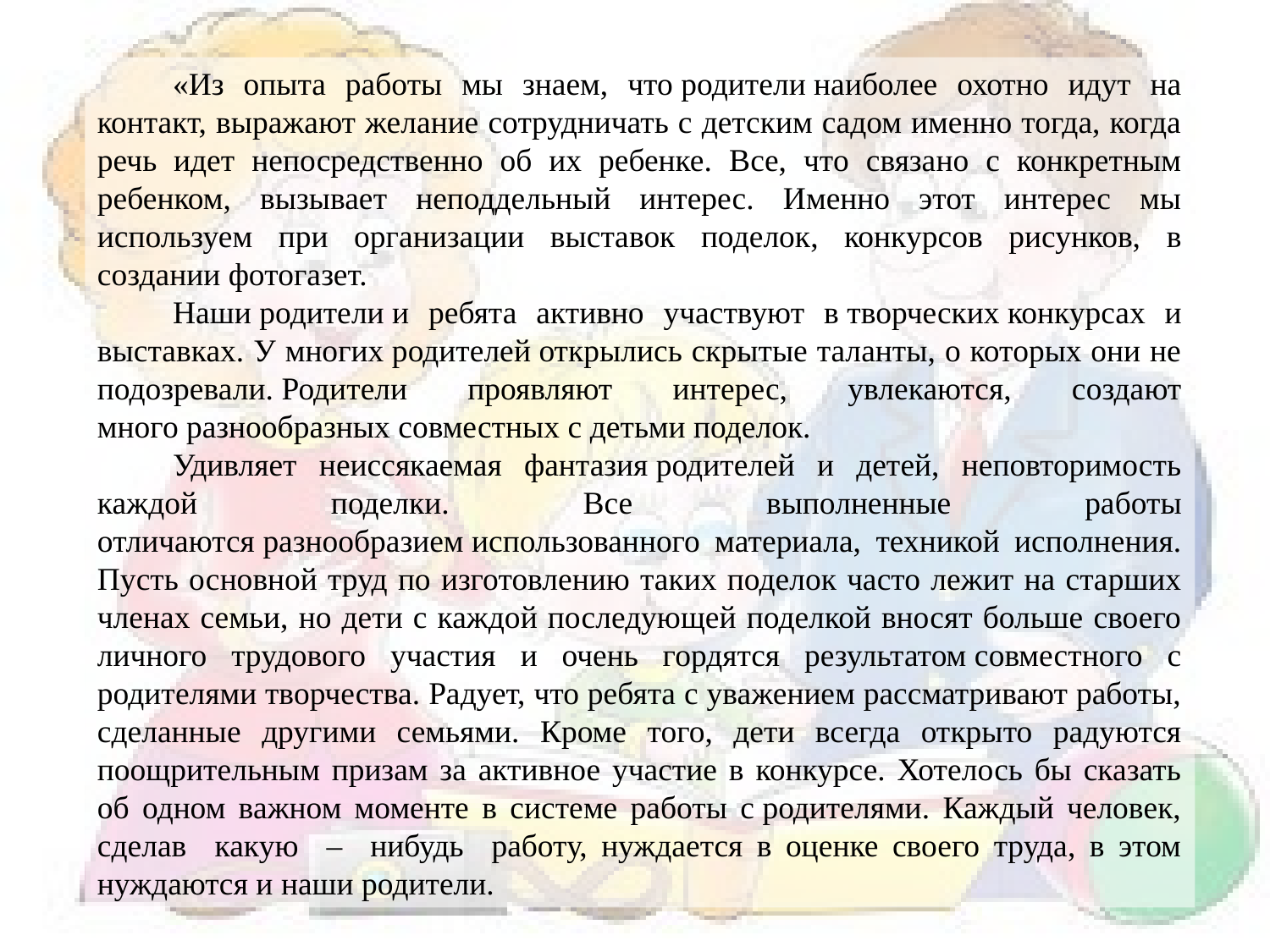

«Из опыта работы мы знаем, что родители наиболее охотно идут на контакт, выражают желание сотрудничать с детским садом именно тогда, когда речь идет непосредственно об их ребенке. Все, что связано с конкретным ребенком, вызывает неподдельный интерес. Именно этот интерес мы используем при организации выставок поделок, конкурсов рисунков, в создании фотогазет.
Наши родители и ребята активно участвуют в творческих конкурсах и выставках. У многих родителей открылись скрытые таланты, о которых они не подозревали. Родители проявляют интерес, увлекаются, создают много разнообразных совместных с детьми поделок.
Удивляет неиссякаемая фантазия родителей и детей, неповторимость каждой поделки. Все выполненные работы отличаются разнообразием использованного материала, техникой исполнения. Пусть основной труд по изготовлению таких поделок часто лежит на старших членах семьи, но дети с каждой последующей поделкой вносят больше своего личного трудового участия и очень гордятся результатом совместного с родителями творчества. Радует, что ребята с уважением рассматривают работы, сделанные другими семьями. Кроме того, дети всегда открыто радуются поощрительным призам за активное участие в конкурсе. Хотелось бы сказать об одном важном моменте в системе работы с родителями. Каждый человек, сделав  какую  –  нибудь  работу, нуждается в оценке своего труда, в этом нуждаются и наши родители.